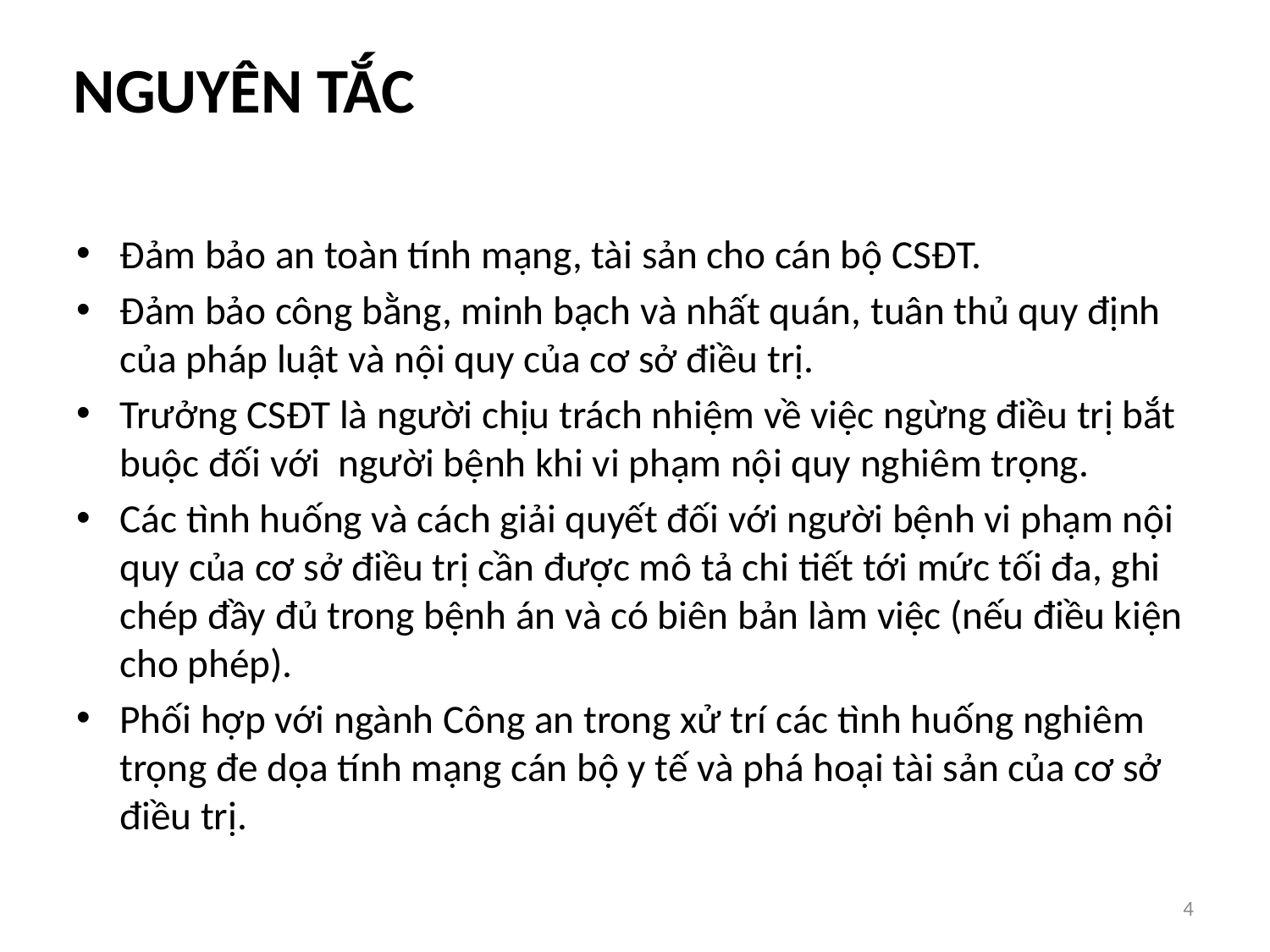

NGUYÊN TẮC
Đảm bảo an toàn tính mạng, tài sản cho cán bộ CSĐT.
Đảm bảo công bằng, minh bạch và nhất quán, tuân thủ quy định của pháp luật và nội quy của cơ sở điều trị.
Trưởng CSĐT là người chịu trách nhiệm về việc ngừng điều trị bắt buộc đối với  người bệnh khi vi phạm nội quy nghiêm trọng.
Các tình huống và cách giải quyết đối với người bệnh vi phạm nội quy của cơ sở điều trị cần được mô tả chi tiết tới mức tối đa, ghi chép đầy đủ trong bệnh án và có biên bản làm việc (nếu điều kiện cho phép).
Phối hợp với ngành Công an trong xử trí các tình huống nghiêm trọng đe dọa tính mạng cán bộ y tế và phá hoại tài sản của cơ sở điều trị.
4